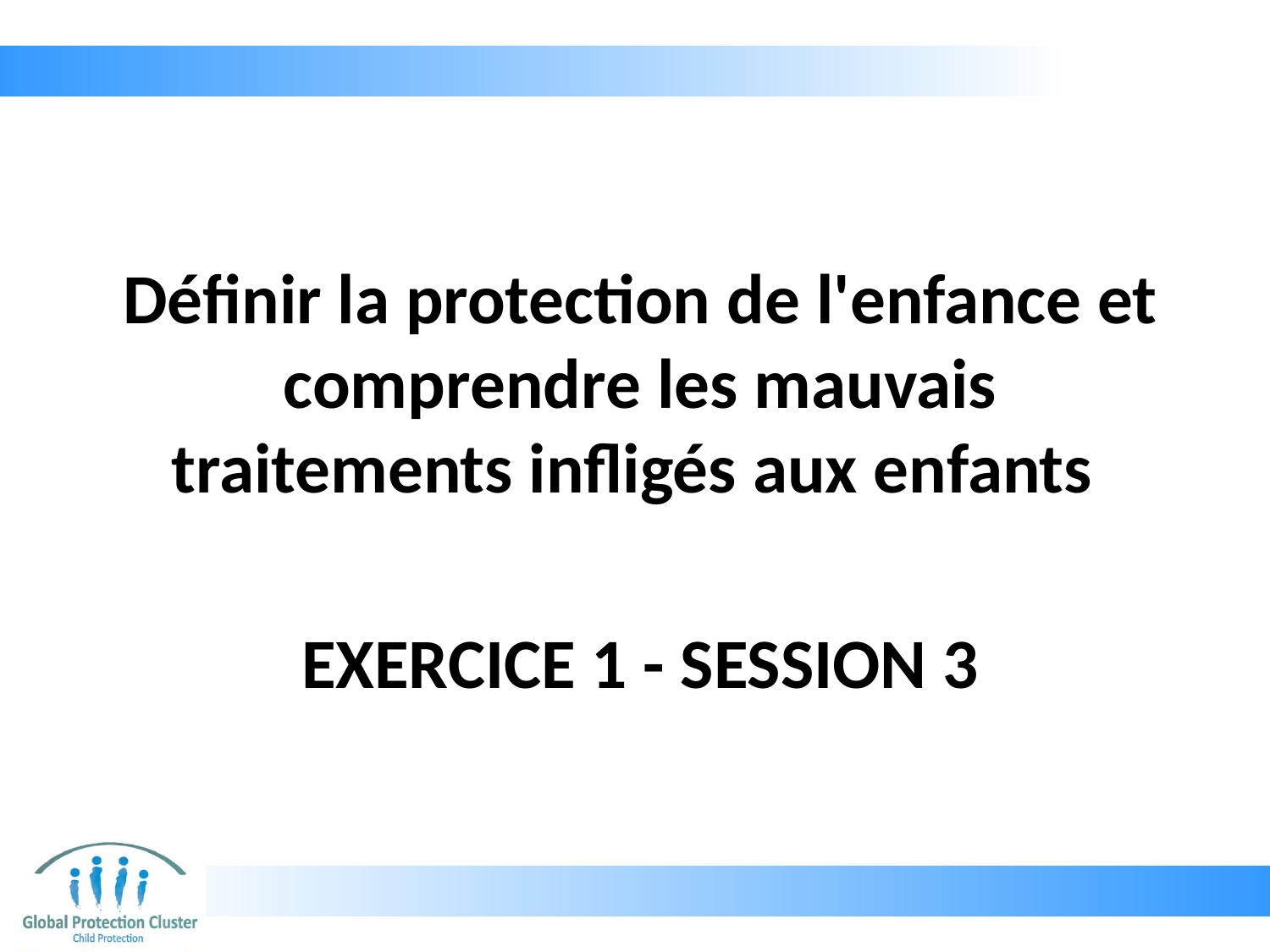

Définir la protection de l'enfance et comprendre les mauvais traitements infligés aux enfants

# EXERCICE 1 - SESSION 3